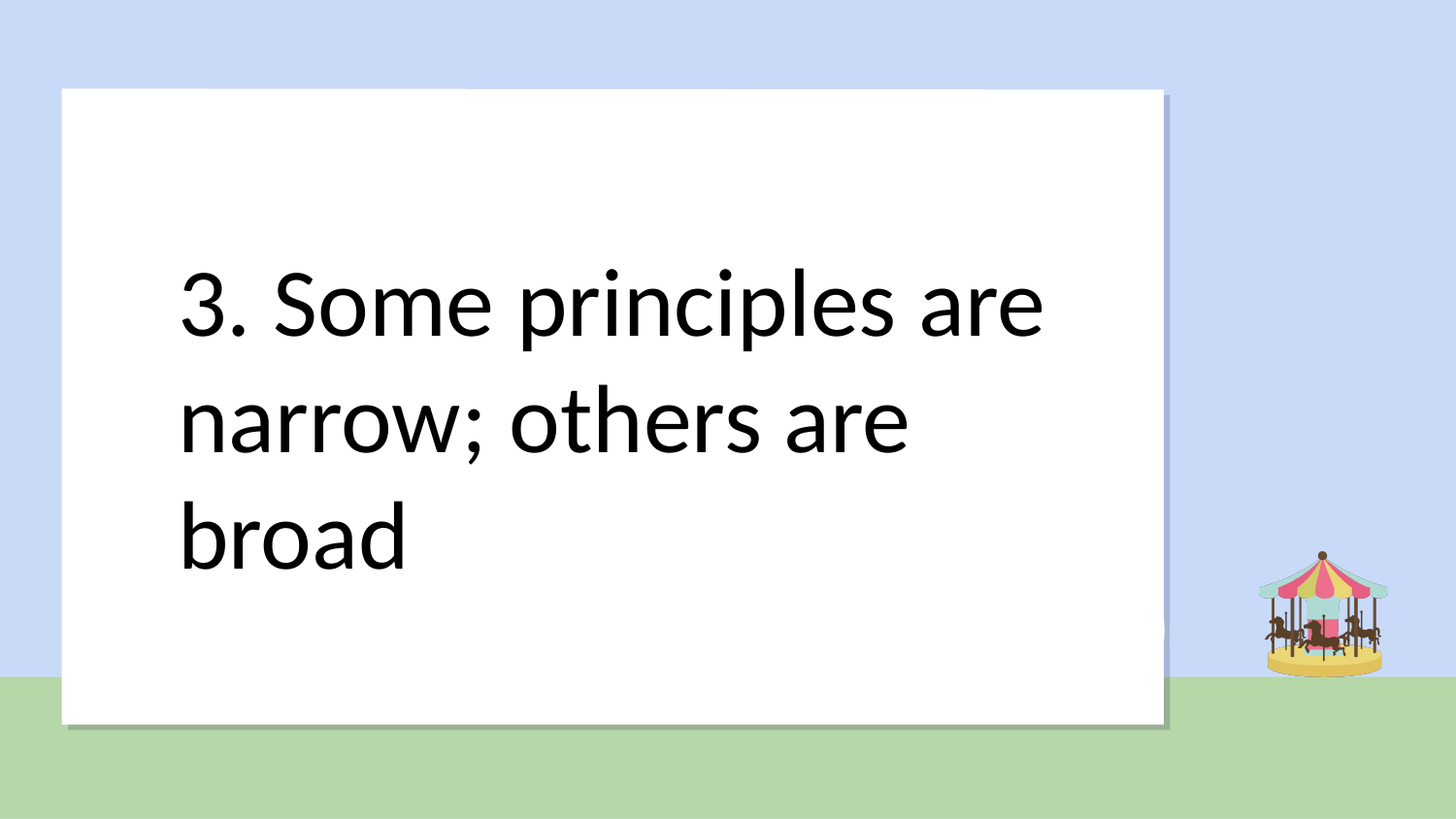

3. Some principles are narrow; others are broad